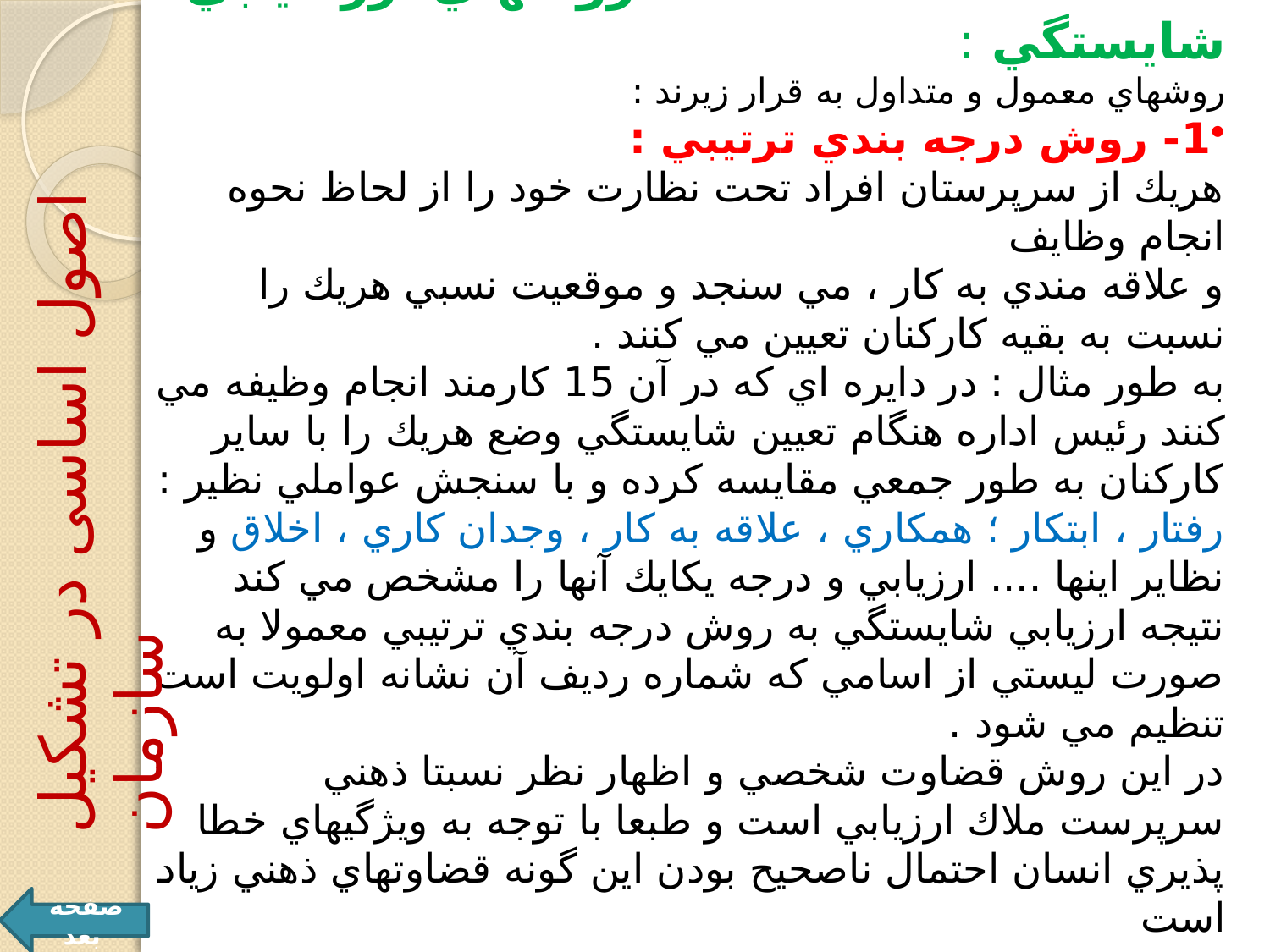

روشهاي ارزشيابي شايستگي :
روشهاي معمول و متداول به قرار زيرند :
1- روش درجه بندي ترتيبي :
هريك از سرپرستان افراد تحت نظارت خود را از لحاظ نحوه انجام وظايف
و علاقه مندي به كار ، مي سنجد و موقعيت نسبي هريك را نسبت به بقيه كاركنان تعيين مي كنند .
به طور مثال : در دايره اي كه در آن 15 كارمند انجام وظيفه مي كنند رئيس اداره هنگام تعيين شايستگي وضع هريك را با ساير كاركنان به طور جمعي مقايسه كرده و با سنجش عواملي نظير :
رفتار ، ابتكار ؛ همكاري ، علاقه به كار ، وجدان كاري ، اخلاق و نظاير اينها .... ارزيابي و درجه يكايك آنها را مشخص مي كند
نتيجه ارزيابي شايستگي به روش درجه بندي ترتيبي معمولا به صورت ليستي از اسامي كه شماره رديف آن نشانه اولويت است تنظيم مي شود .
در اين روش قضاوت شخصي و اظهار نظر نسبتا ذهني سرپرست ملاك ارزيابي است و طبعا با توجه به ويژگيهاي خطا پذيري انسان احتمال ناصحيح بودن اين گونه قضاوتهاي ذهني زياد است
اصول اساسی در تشکیل سازمان
صفحه  بعد